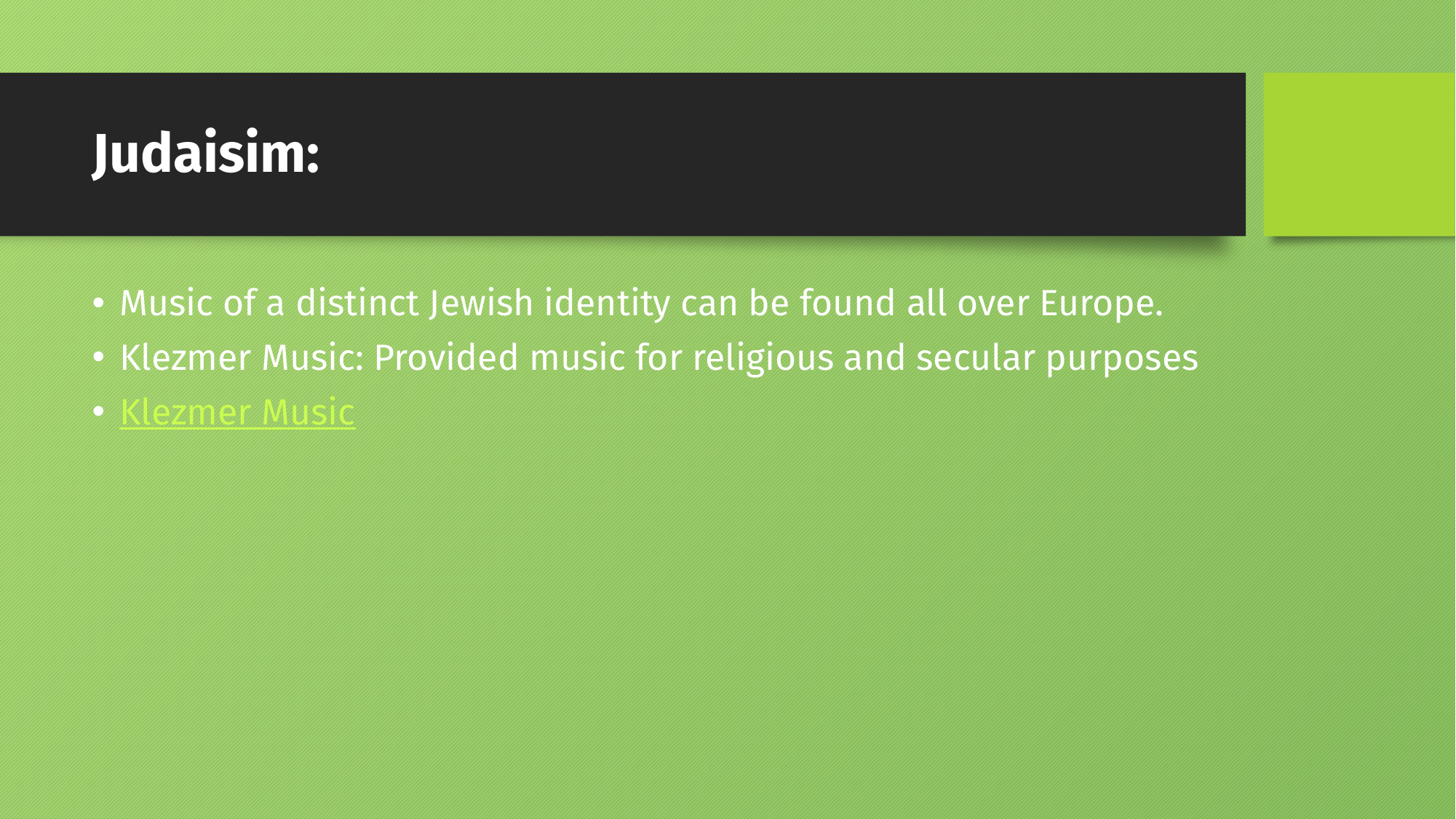

# Judaisim:
Music of a distinct Jewish identity can be found all over Europe.
Klezmer Music: Provided music for religious and secular purposes
Klezmer Music